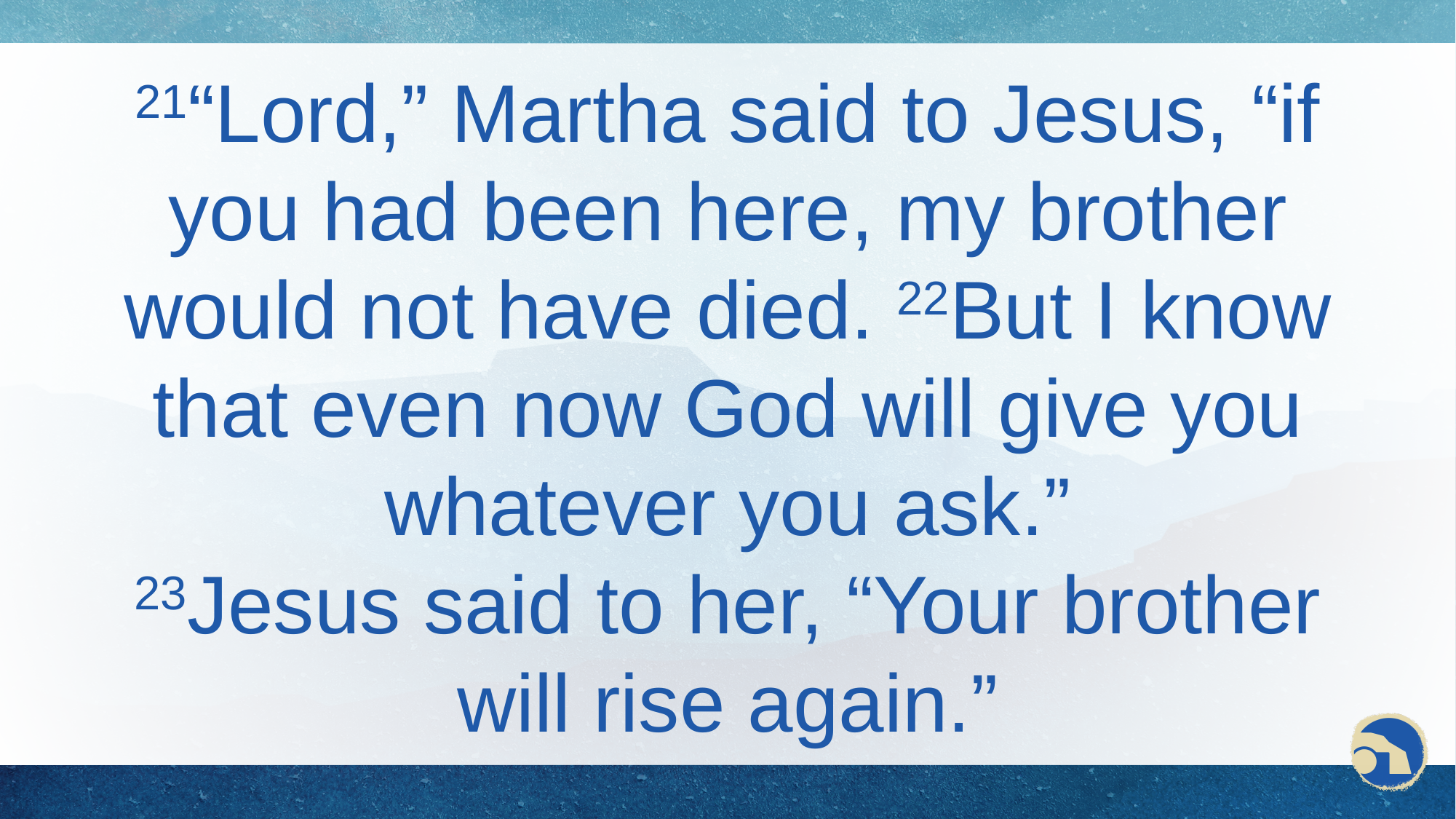

# 21“Lord,” Martha said to Jesus, “if you had been here, my brother would not have died. 22But I know that even now God will give you whatever you ask.” 23Jesus said to her, “Your brother will rise again.”